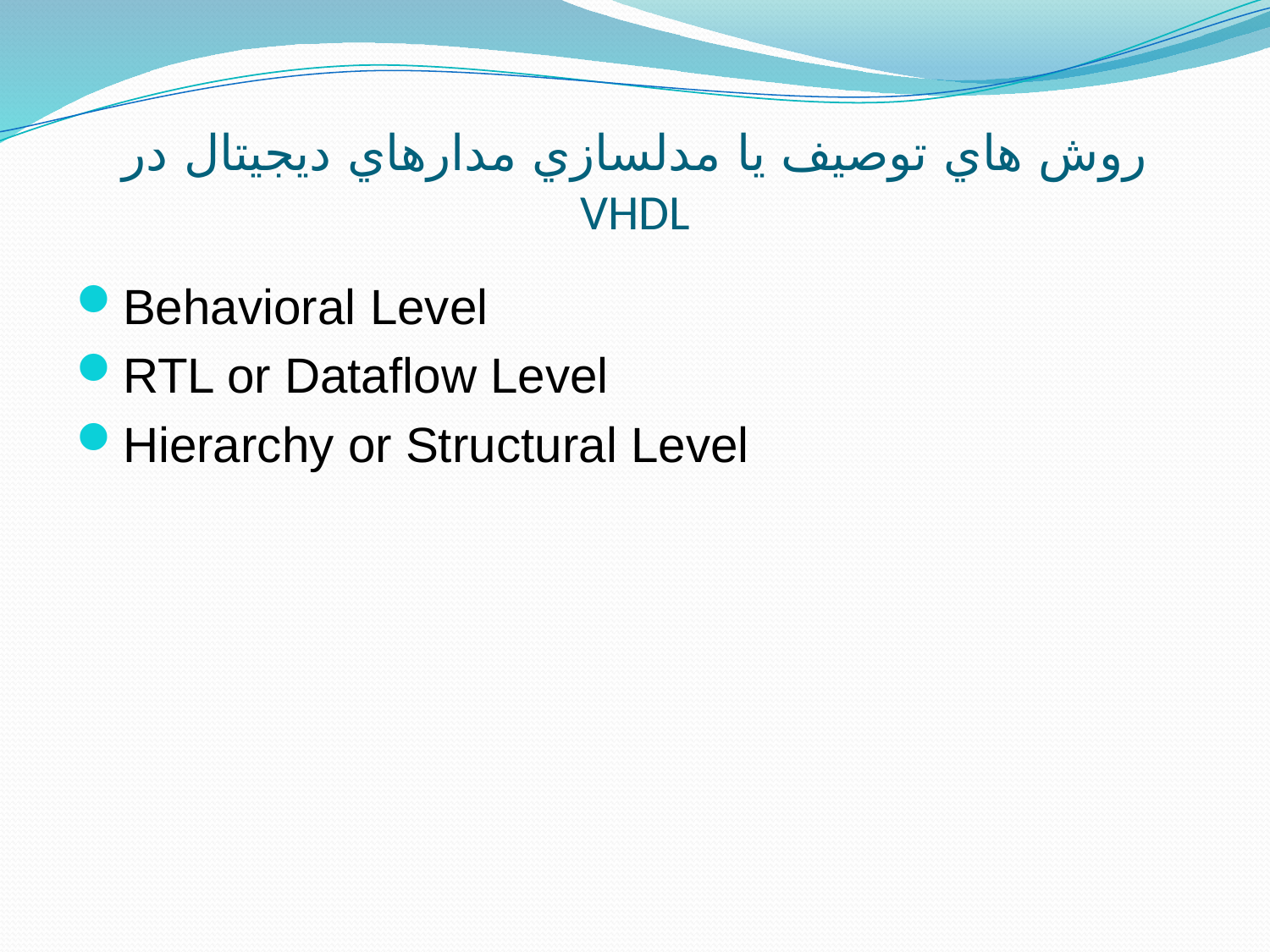

# روش هاي توصيف يا مدلسازي مدارهاي ديجيتال در VHDL
Behavioral Level
RTL or Dataflow Level
Hierarchy or Structural Level